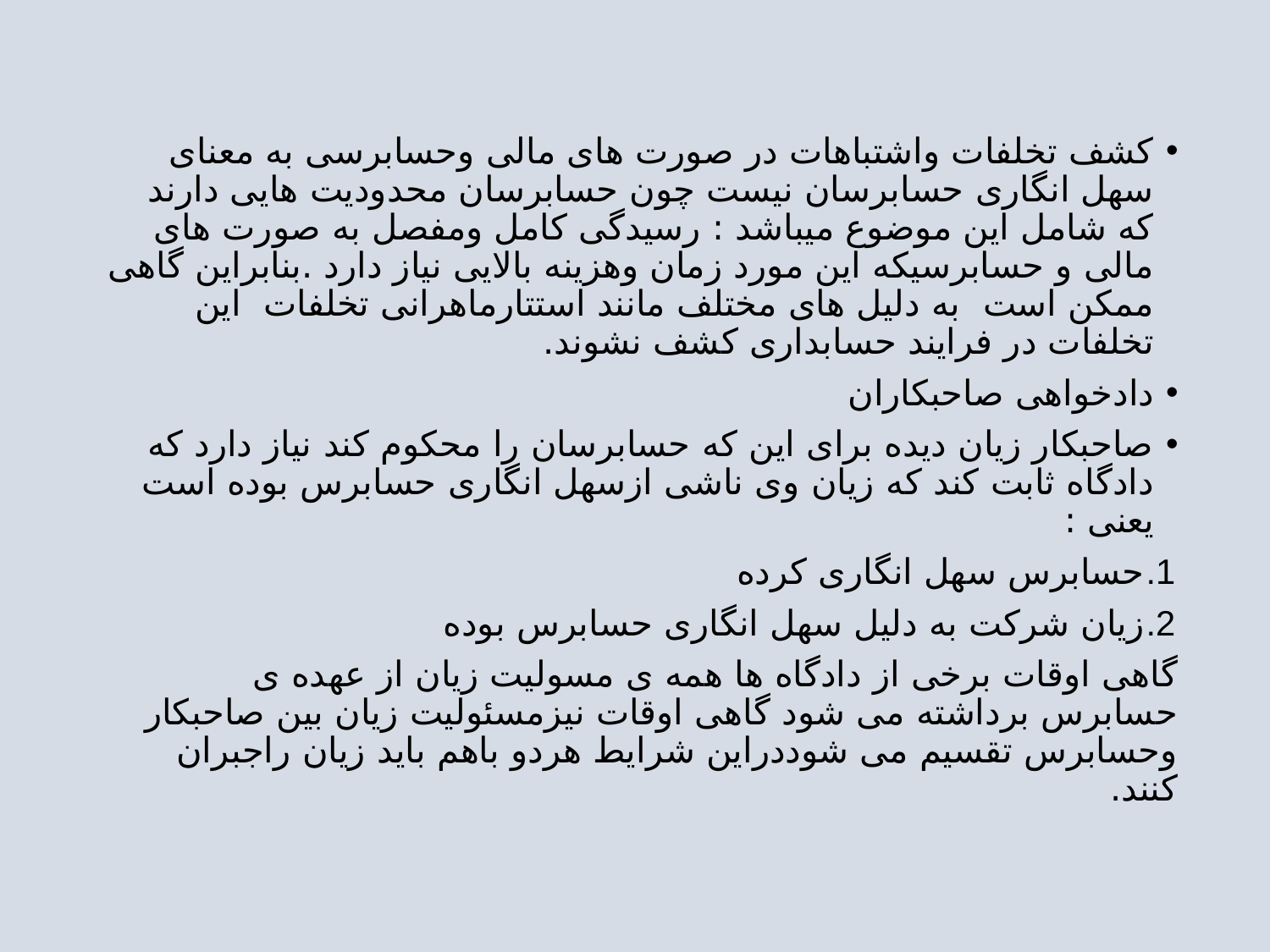

کشف تخلفات واشتباهات در صورت های مالی وحسابرسی به معنای سهل انگاری حسابرسان نیست چون حسابرسان محدودیت هایی دارند که شامل این موضوع میباشد : رسیدگی کامل ومفصل به صورت های مالی و حسابرسیکه این مورد زمان وهزینه بالایی نیاز دارد .بنابراین گاهی ممکن است  به دلیل های مختلف مانند استتارماهرانی تخلفات  این تخلفات در فرایند حسابداری کشف نشوند.
دادخواهی صاحبکاران
صاحبکار زیان دیده برای این که حسابرسان را محکوم کند نیاز دارد که دادگاه ثابت کند که زیان وی ناشی ازسهل انگاری حسابرس بوده است یعنی :
حسابرس سهل انگاری کرده
زیان شرکت به دلیل سهل انگاری حسابرس بوده
گاهی اوقات برخی از دادگاه ها همه ی مسولیت زیان از عهده ی حسابرس برداشته می شود گاهی اوقات نیزمسئولیت زیان بین صاحبکار وحسابرس تقسیم می شوددراین شرایط هردو باهم باید زیان راجبران کنند.